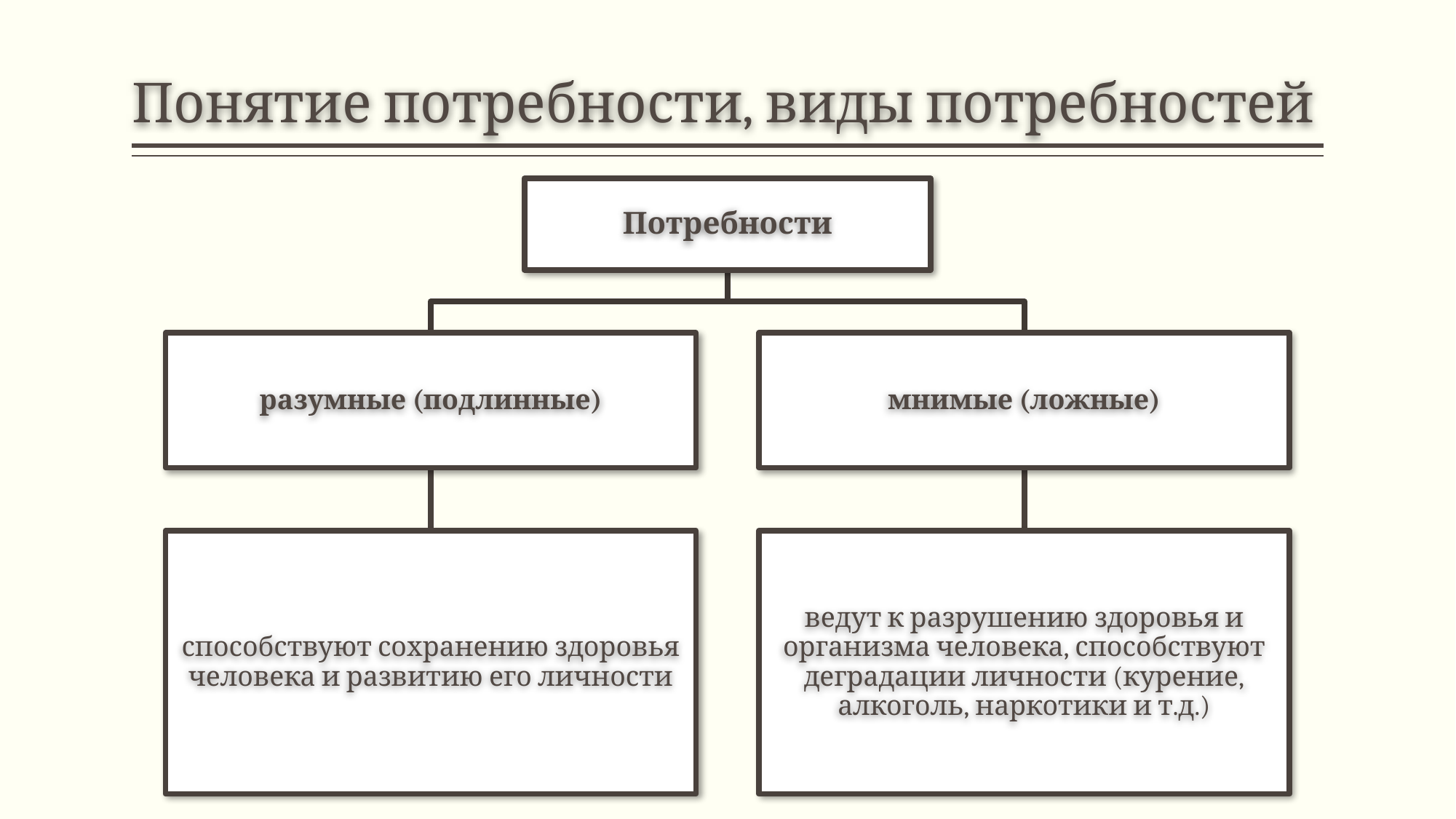

# Понятие потребности, виды потребностей

Потребности

разумные (подлинные)

мнимые (ложные)

способствуют сохранению здоровья человека и развитию его личности

ведут к разрушению здоровья и организма человека, способствуют деградации личности (курение, алкоголь, наркотики и т.д.)